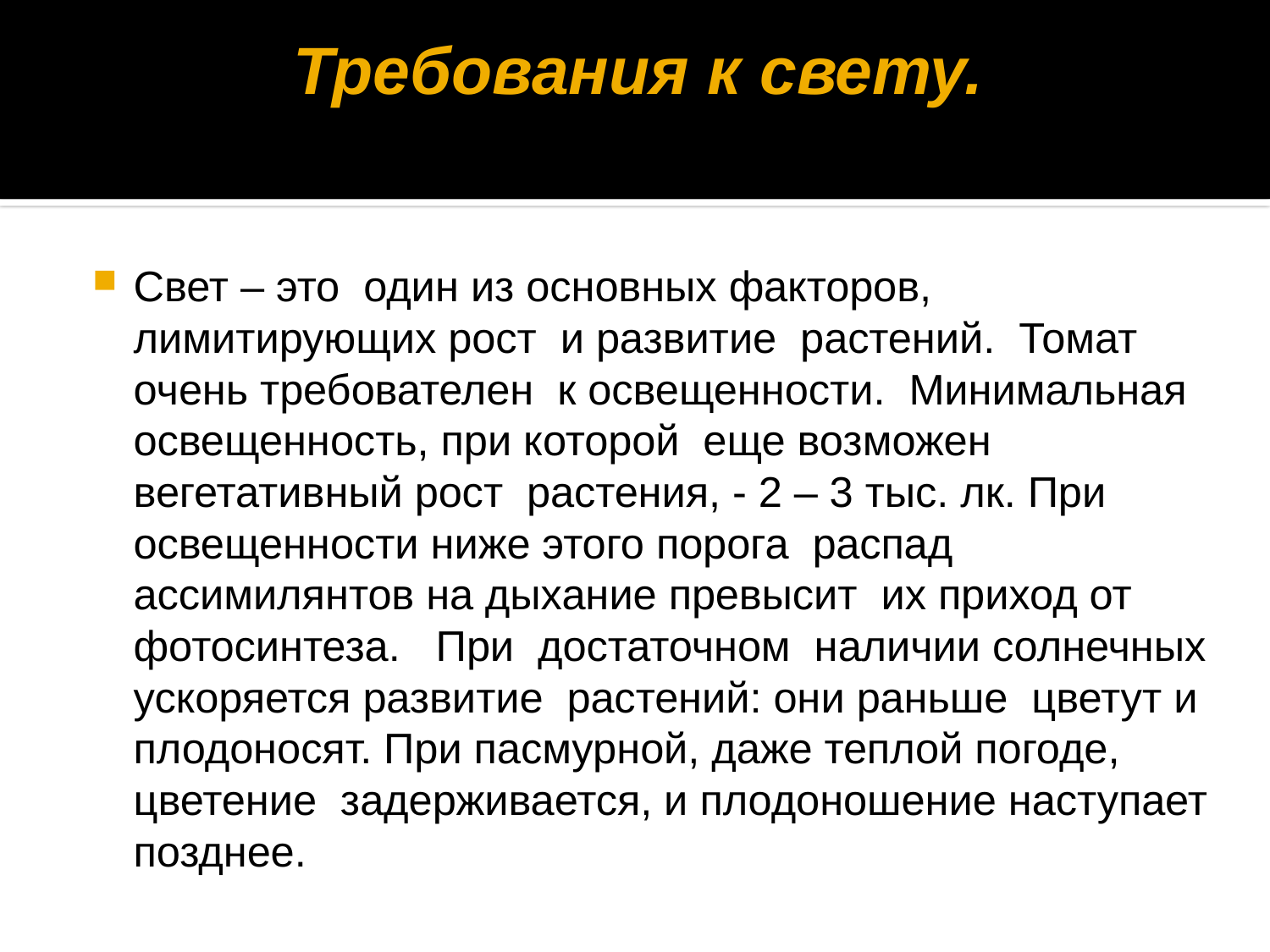

# Требования к свету.
Свет – это  один из основных факторов, лимитирующих рост  и развитие  растений.  Томат очень требователен  к освещенности.  Минимальная освещенность, при которой  еще воз­можен вегетативный рост  растения, - 2 – 3 тыс. лк. При  освещенности ниже этого порога  распад ассимилянтов на дыхание превысит  их приход от фотосинтеза.   При  достаточном  наличии солнечных  ускоряется развитие  растений: они раньше  цветут и плодоносят. При пасмурной, даже теплой погоде, цветение  задерживается, и плодоношение наступает  позднее.